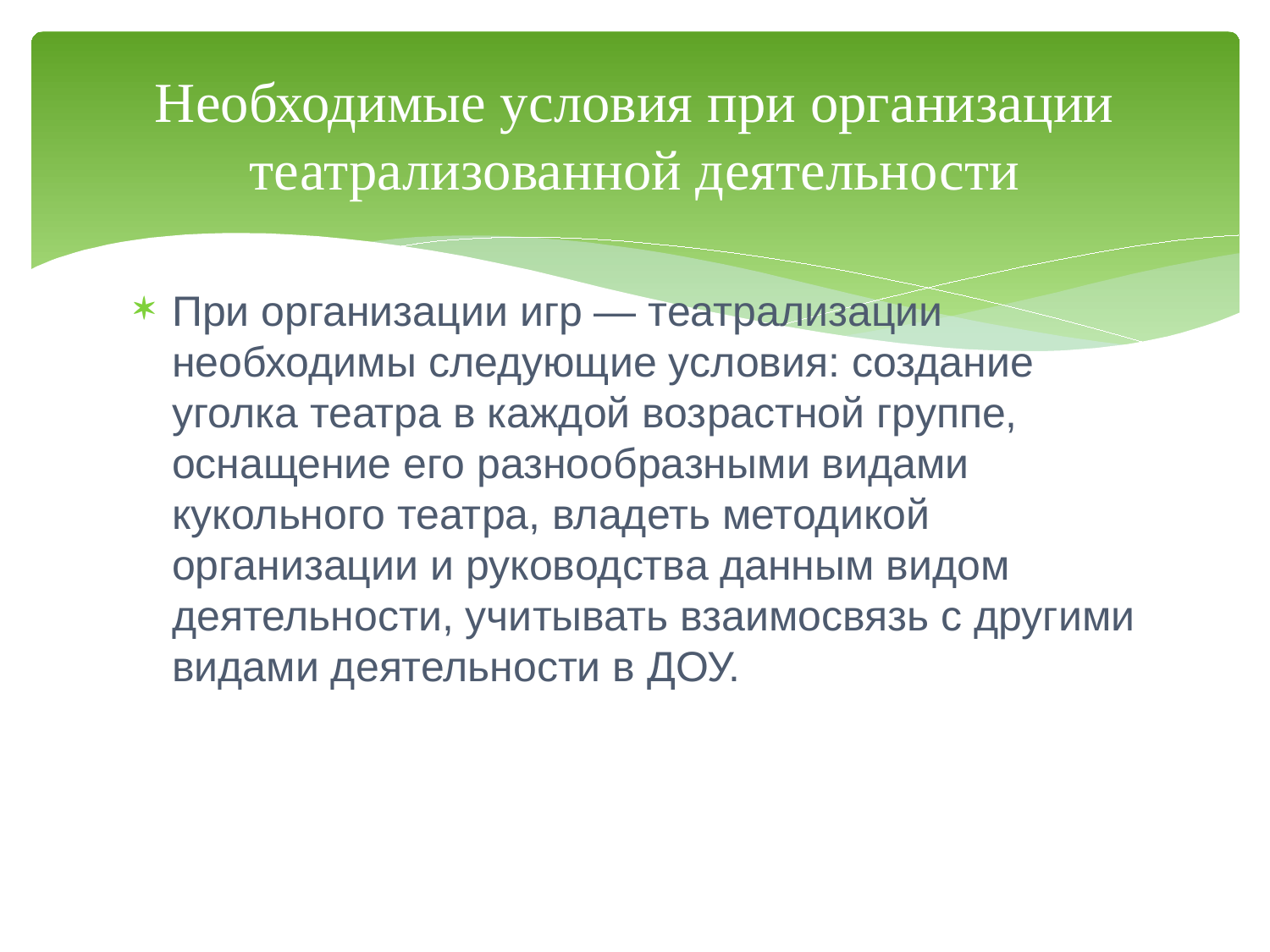

# Необходимые условия при организации театрализованной деятельности
При организации игр — театрализации необходимы следующие условия: создание уголка театра в каждой возрастной группе, оснащение его разнообразными видами кукольного театра, владеть методикой организации и руководства данным видом деятельности, учитывать взаимосвязь с другими видами деятельности в ДОУ.